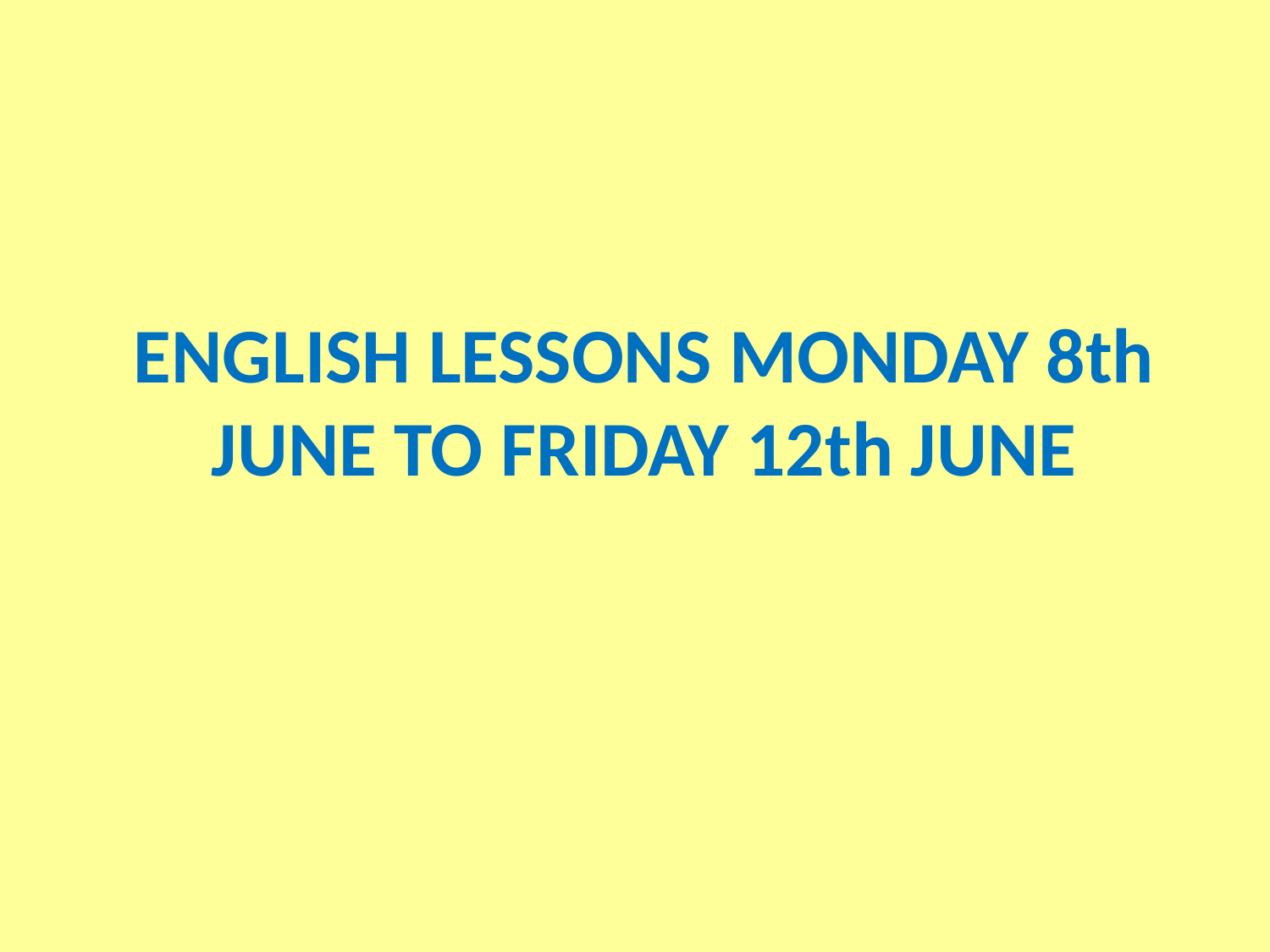

# ENGLISH LESSONS MONDAY 8th JUNE TO FRIDAY 12th JUNE